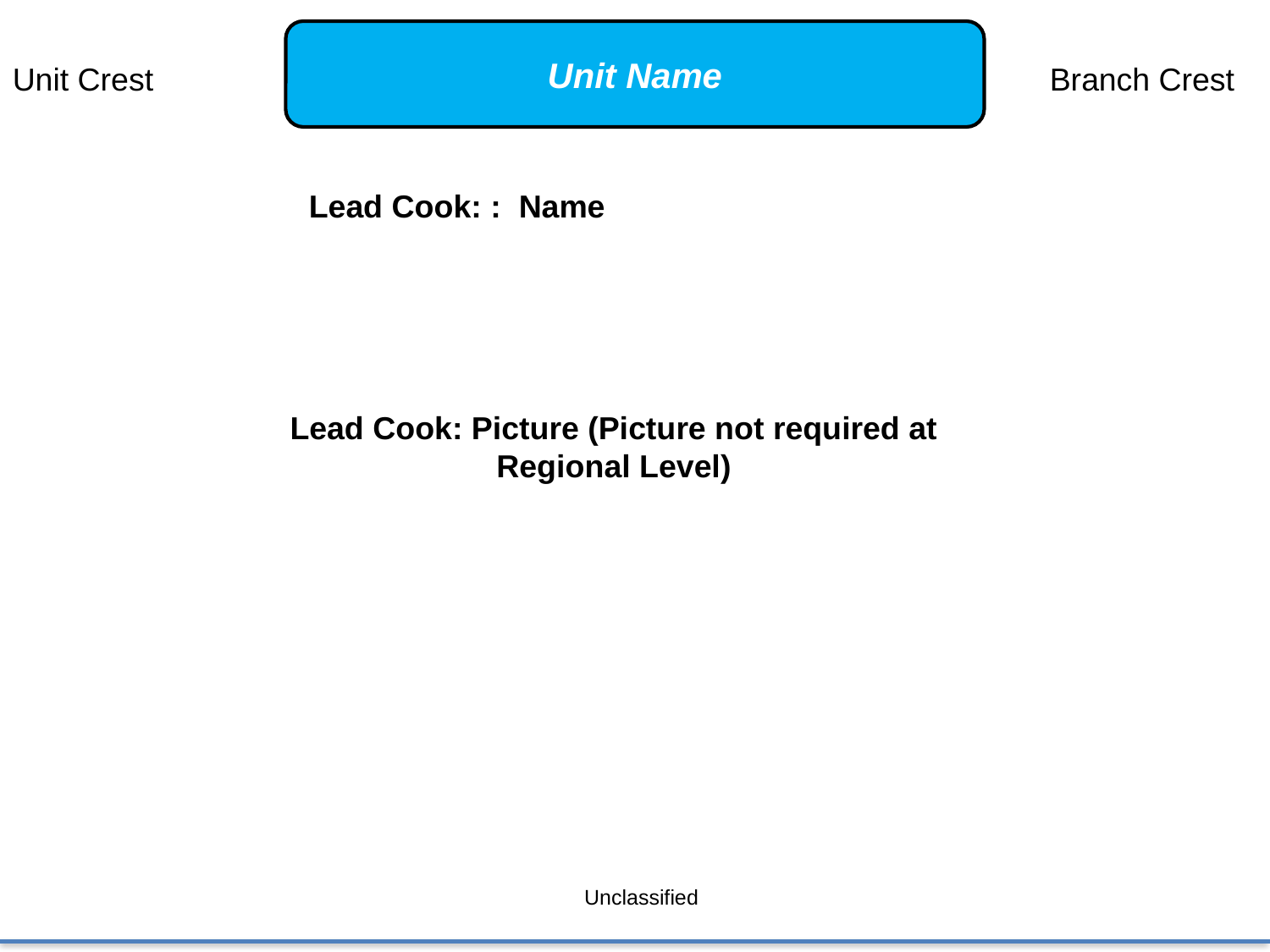

Unit Name
Unit Crest
Branch Crest
Lead Cook: :  Name

Lead Cook: Picture (Picture not required at Regional Level)

Unclassified